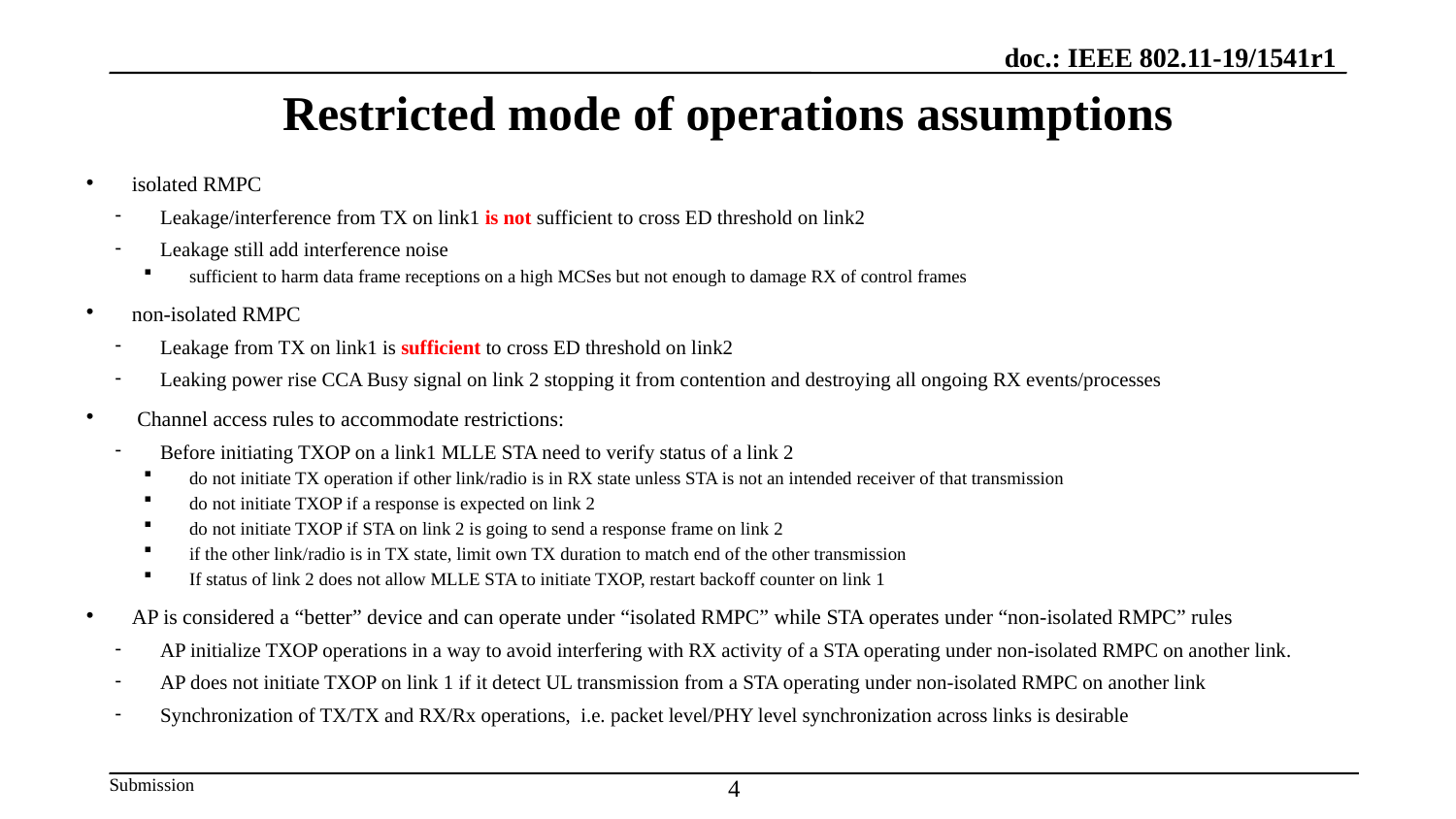

# Restricted mode of operations assumptions
isolated RMPC
Leakage/interference from TX on link1 is not sufficient to cross ED threshold on link2
Leakage still add interference noise
sufficient to harm data frame receptions on a high MCSes but not enough to damage RX of control frames
non-isolated RMPC
Leakage from TX on link1 is sufficient to cross ED threshold on link2
Leaking power rise CCA Busy signal on link 2 stopping it from contention and destroying all ongoing RX events/processes
 Channel access rules to accommodate restrictions:
Before initiating TXOP on a link1 MLLE STA need to verify status of a link 2
do not initiate TX operation if other link/radio is in RX state unless STA is not an intended receiver of that transmission
do not initiate TXOP if a response is expected on link 2
do not initiate TXOP if STA on link 2 is going to send a response frame on link 2
if the other link/radio is in TX state, limit own TX duration to match end of the other transmission
If status of link 2 does not allow MLLE STA to initiate TXOP, restart backoff counter on link 1
AP is considered a “better” device and can operate under “isolated RMPC” while STA operates under “non-isolated RMPC” rules
AP initialize TXOP operations in a way to avoid interfering with RX activity of a STA operating under non-isolated RMPC on another link.
AP does not initiate TXOP on link 1 if it detect UL transmission from a STA operating under non-isolated RMPC on another link
Synchronization of TX/TX and RX/Rx operations,  i.e. packet level/PHY level synchronization across links is desirable
4